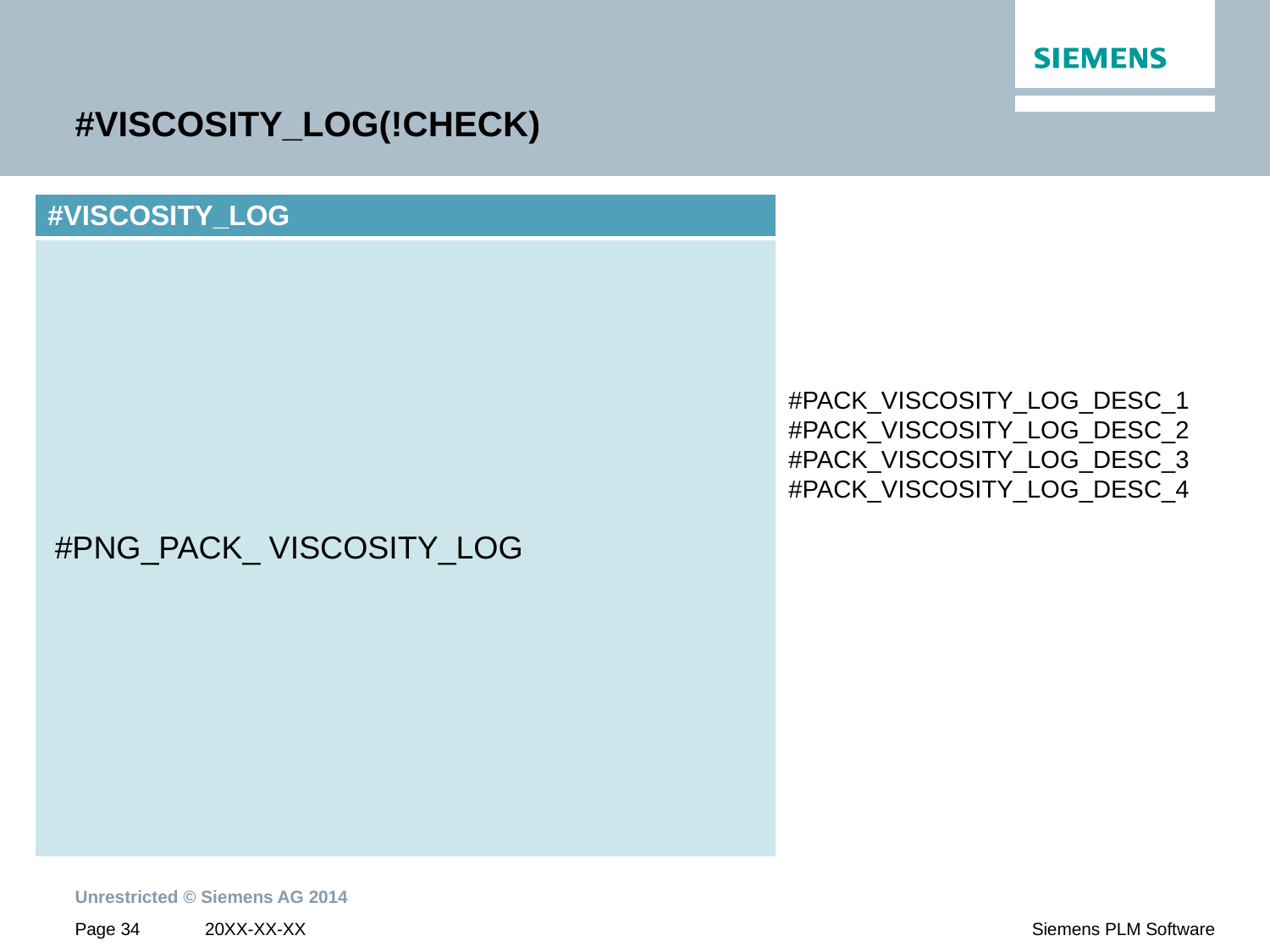

# #VISCOSITY_LOG(!CHECK)
| #VISCOSITY\_LOG |
| --- |
|  |
#PNG_PACK_ VISCOSITY_LOG
#PACK_VISCOSITY_LOG_DESC_1
#PACK_VISCOSITY_LOG_DESC_2
#PACK_VISCOSITY_LOG_DESC_3
#PACK_VISCOSITY_LOG_DESC_4